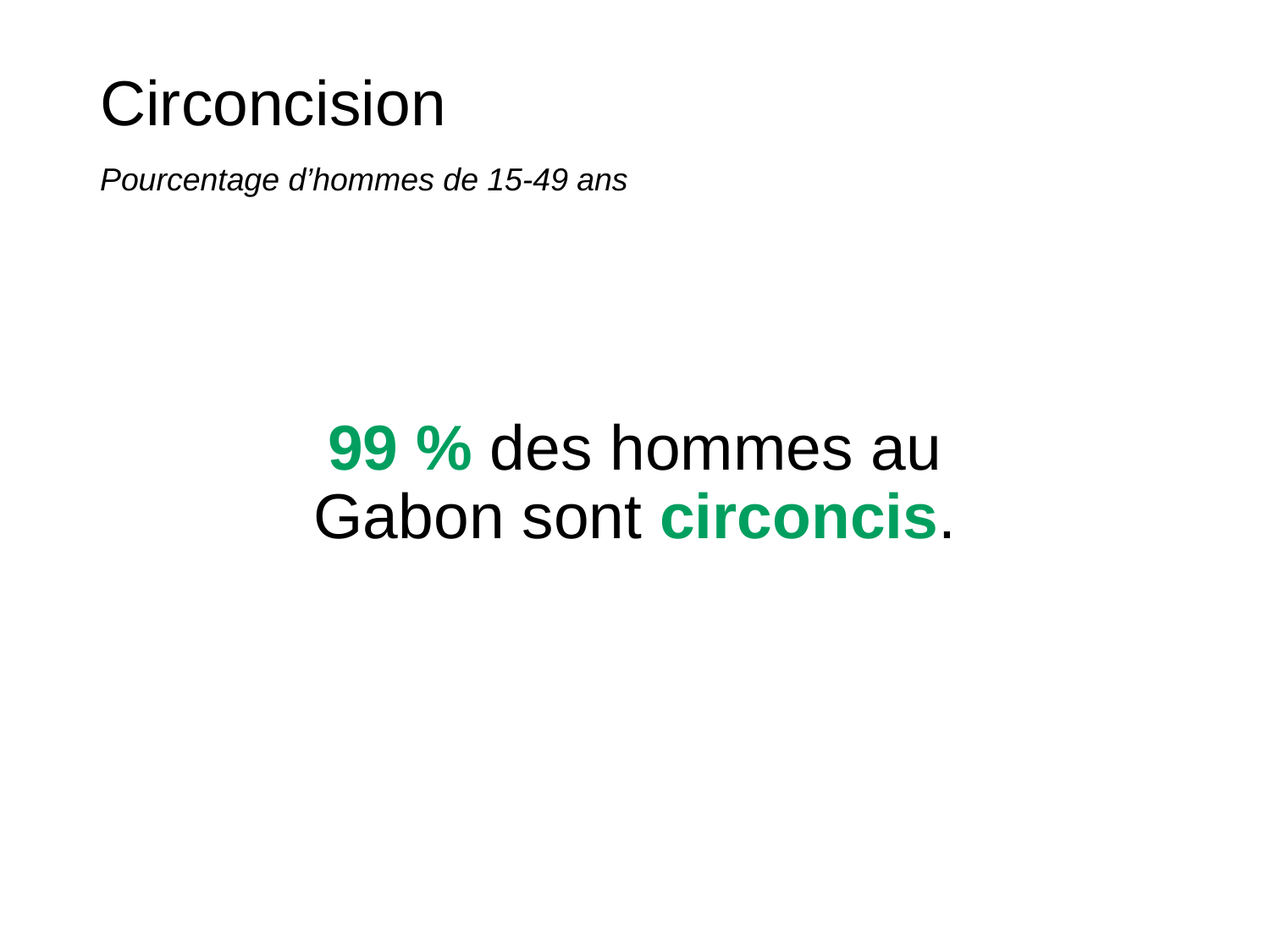

# Circoncision
Pourcentage d’hommes de 15-49 ans
99 % des hommes au Gabon sont circoncis.